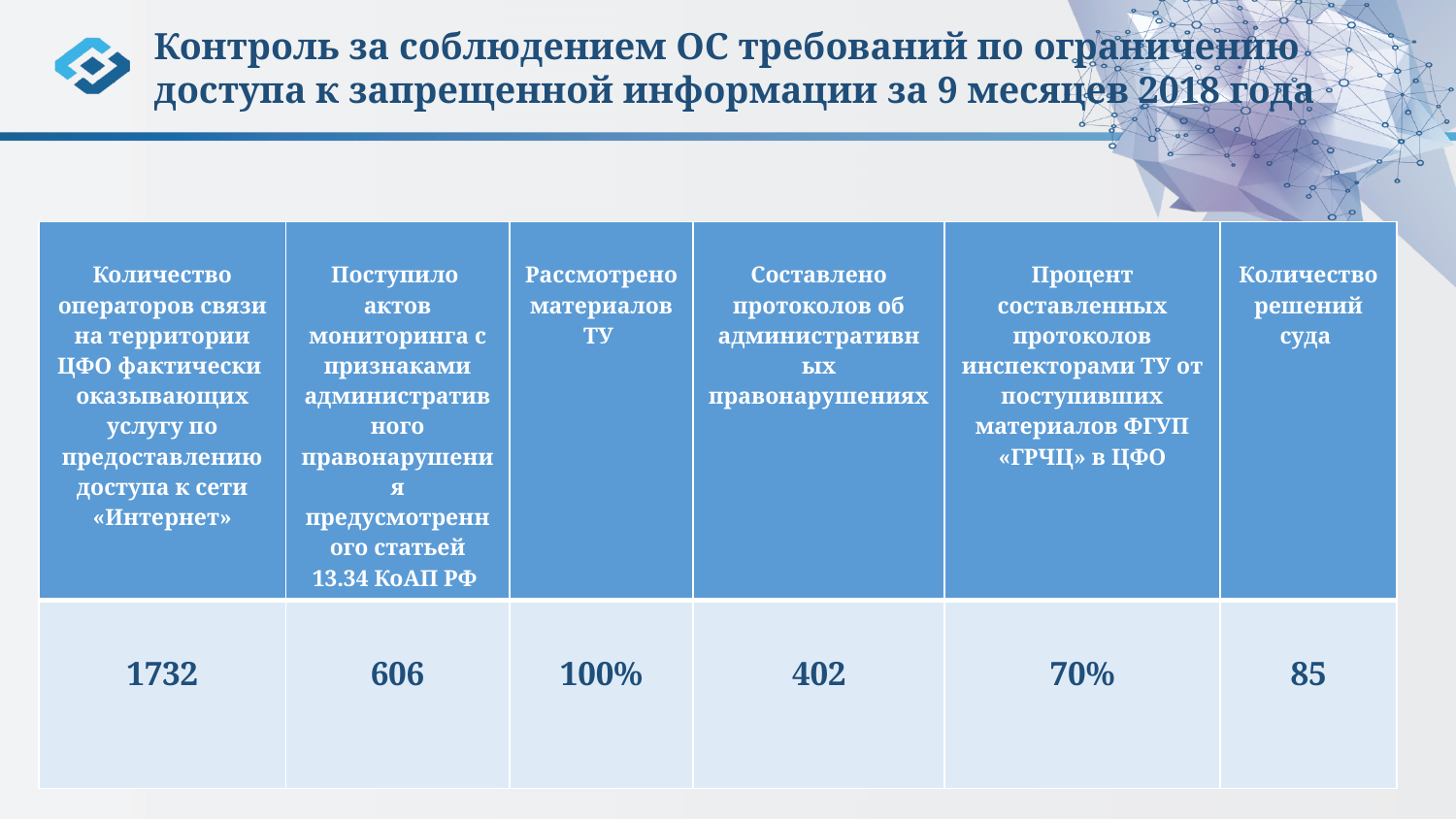

Контроль за соблюдением ОС требований по ограничению
доступа к запрещенной информации за 9 месяцев 2018 года
| Количество операторов связи на территории ЦФО фактически оказывающих услугу по предоставлению доступа к сети «Интернет» | Поступило актов мониторинга с признаками административного правонарушения предусмотренного статьей 13.34 КоАП РФ | Рассмотрено материалов ТУ | Составлено протоколов об административных правонарушениях | Процент составленных протоколов инспекторами ТУ от поступивших материалов ФГУП «ГРЧЦ» в ЦФО | Количество решений суда |
| --- | --- | --- | --- | --- | --- |
| 1732 | 606 | 100% | 402 | 70% | 85 |

### Chart: Количество операторов связи, ограничивающих менее 99 % доступа к запрещенным ресурсам

| Category |
|---|
9